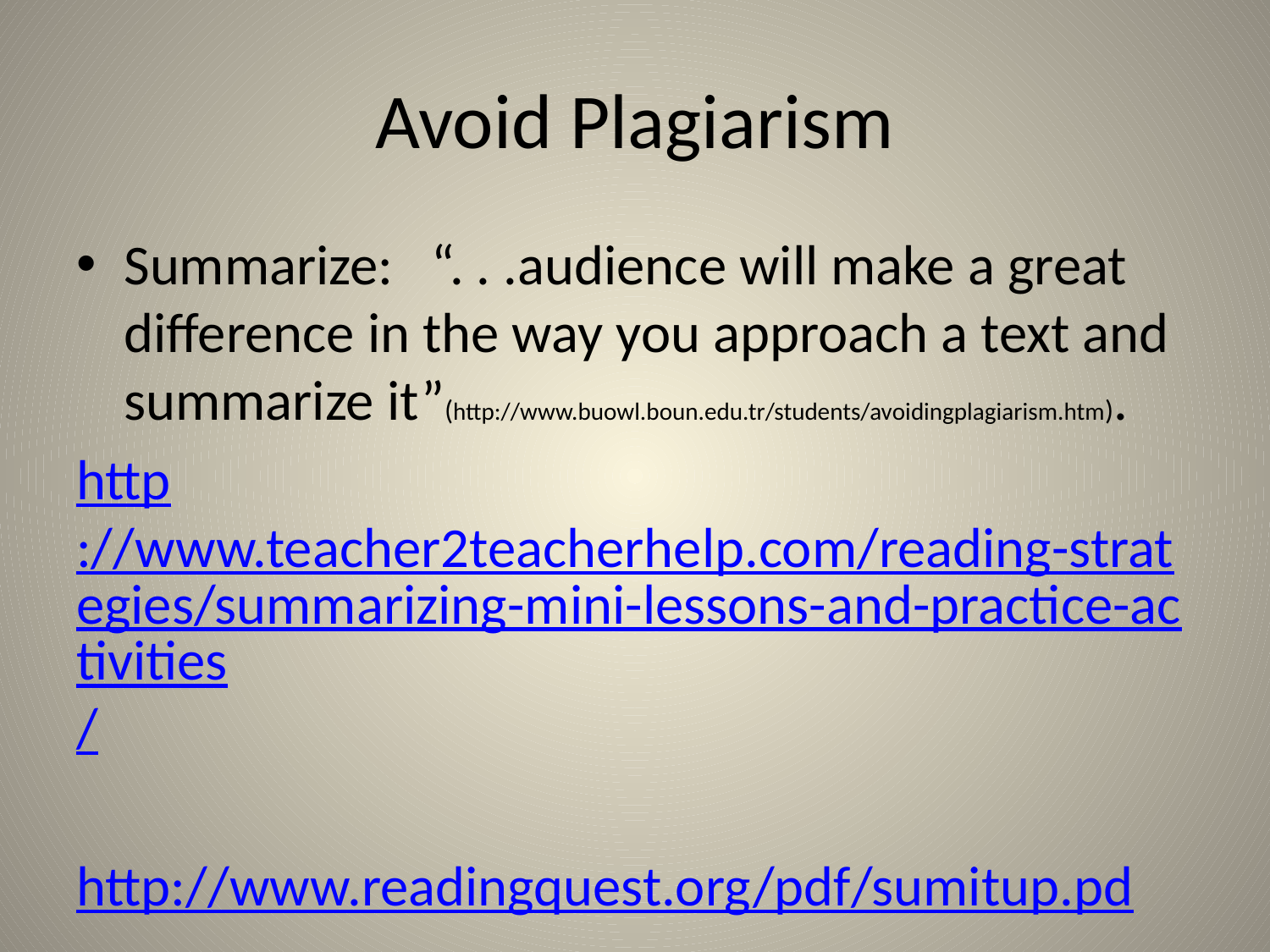

# Avoid Plagiarism
Summarize:   “. . .audience will make a great difference in the way you approach a text and summarize it”(http://www.buowl.boun.edu.tr/students/avoidingplagiarism.htm).
http://www.teacher2teacherhelp.com/reading-strategies/summarizing-mini-lessons-and-practice-activities/

http://www.readingquest.org/pdf/sumitup.pd